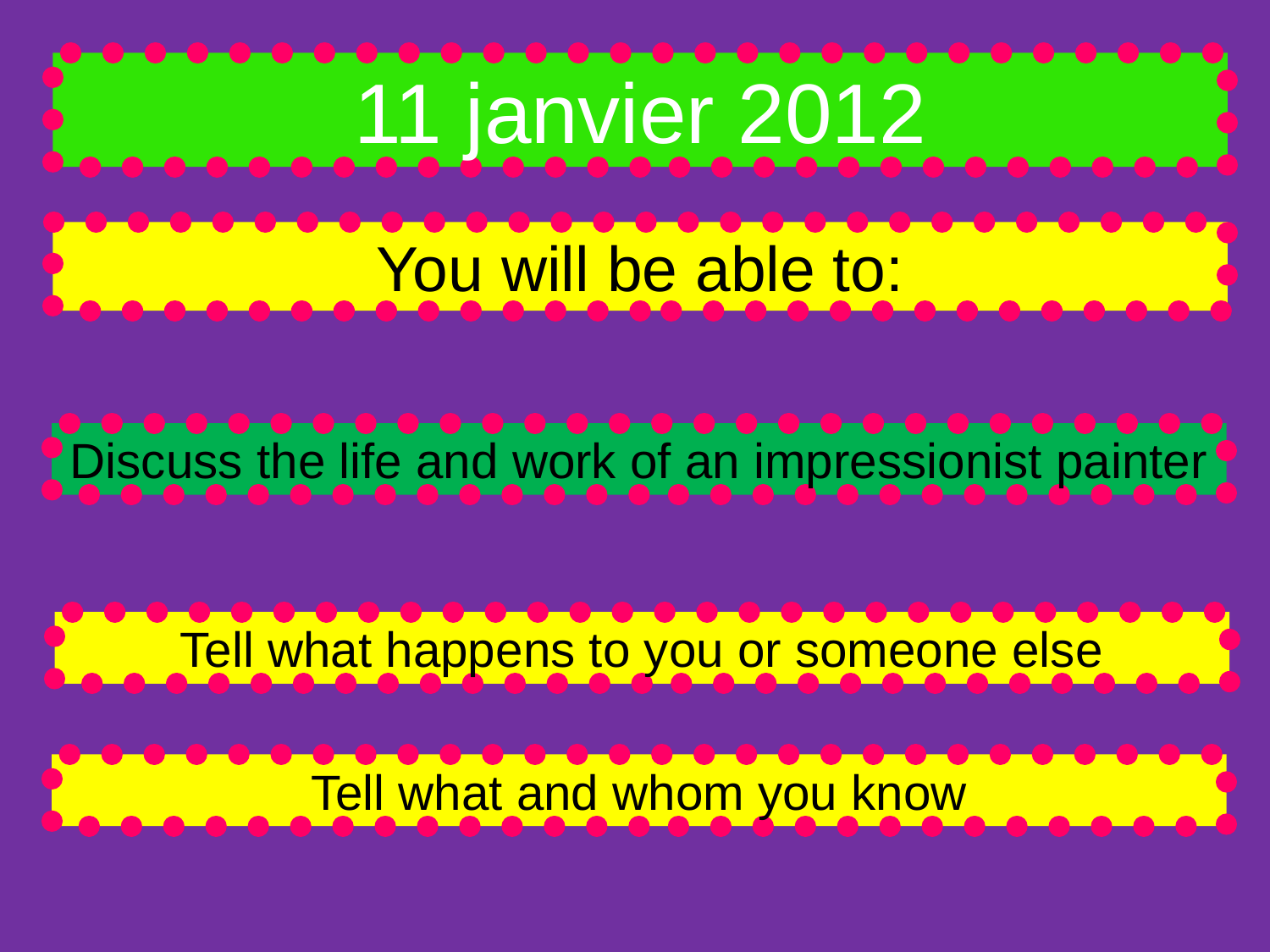

11 janvier 2012
You will be able to:
Discuss the life and work of an impressionist painter
Tell what happens to you or someone else
Tell what and whom you know